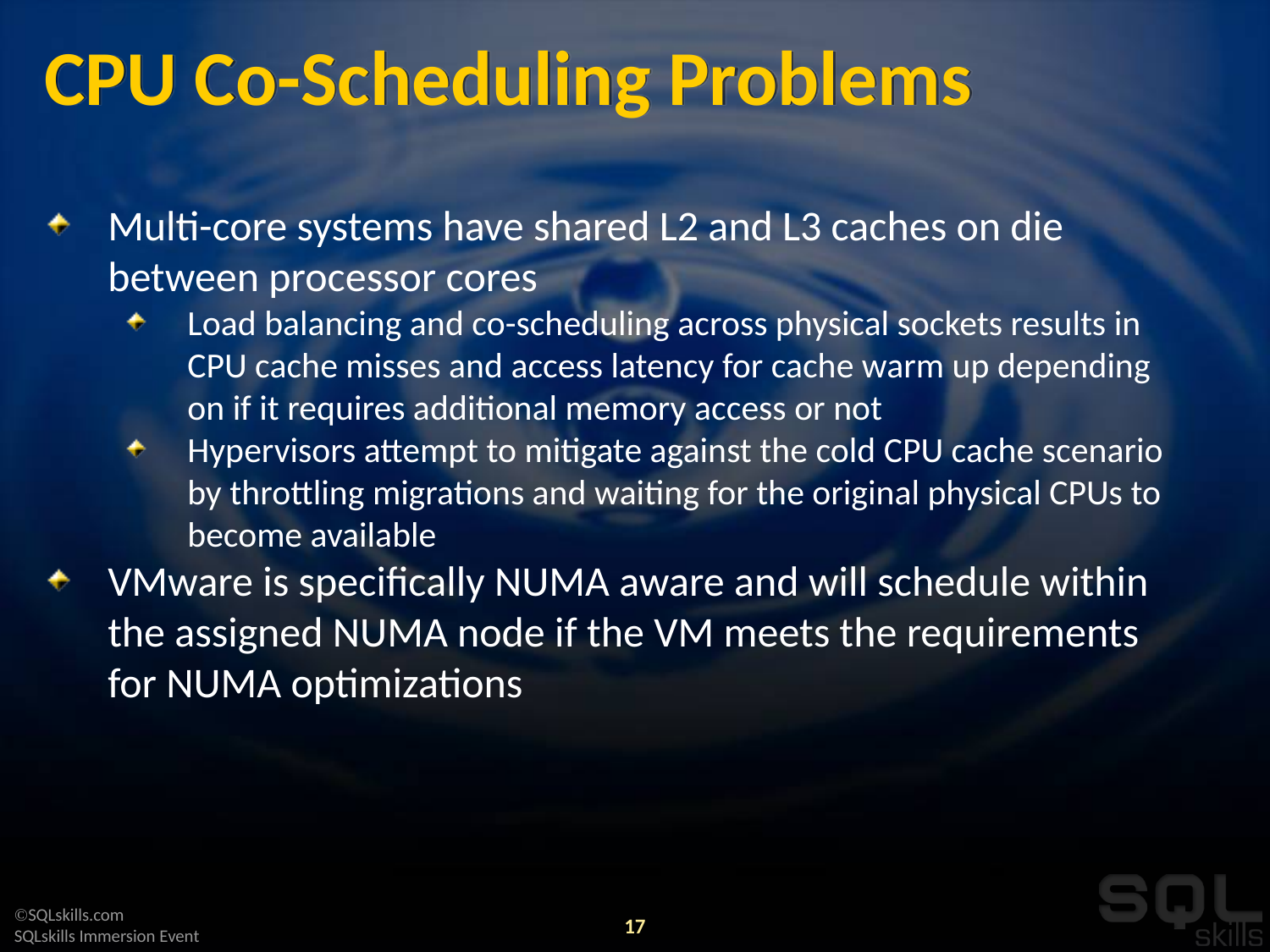

# CPU Co-Scheduling Problems
Multi-core systems have shared L2 and L3 caches on die between processor cores
Load balancing and co-scheduling across physical sockets results in CPU cache misses and access latency for cache warm up depending on if it requires additional memory access or not
Hypervisors attempt to mitigate against the cold CPU cache scenario by throttling migrations and waiting for the original physical CPUs to become available
VMware is specifically NUMA aware and will schedule within the assigned NUMA node if the VM meets the requirements for NUMA optimizations

17